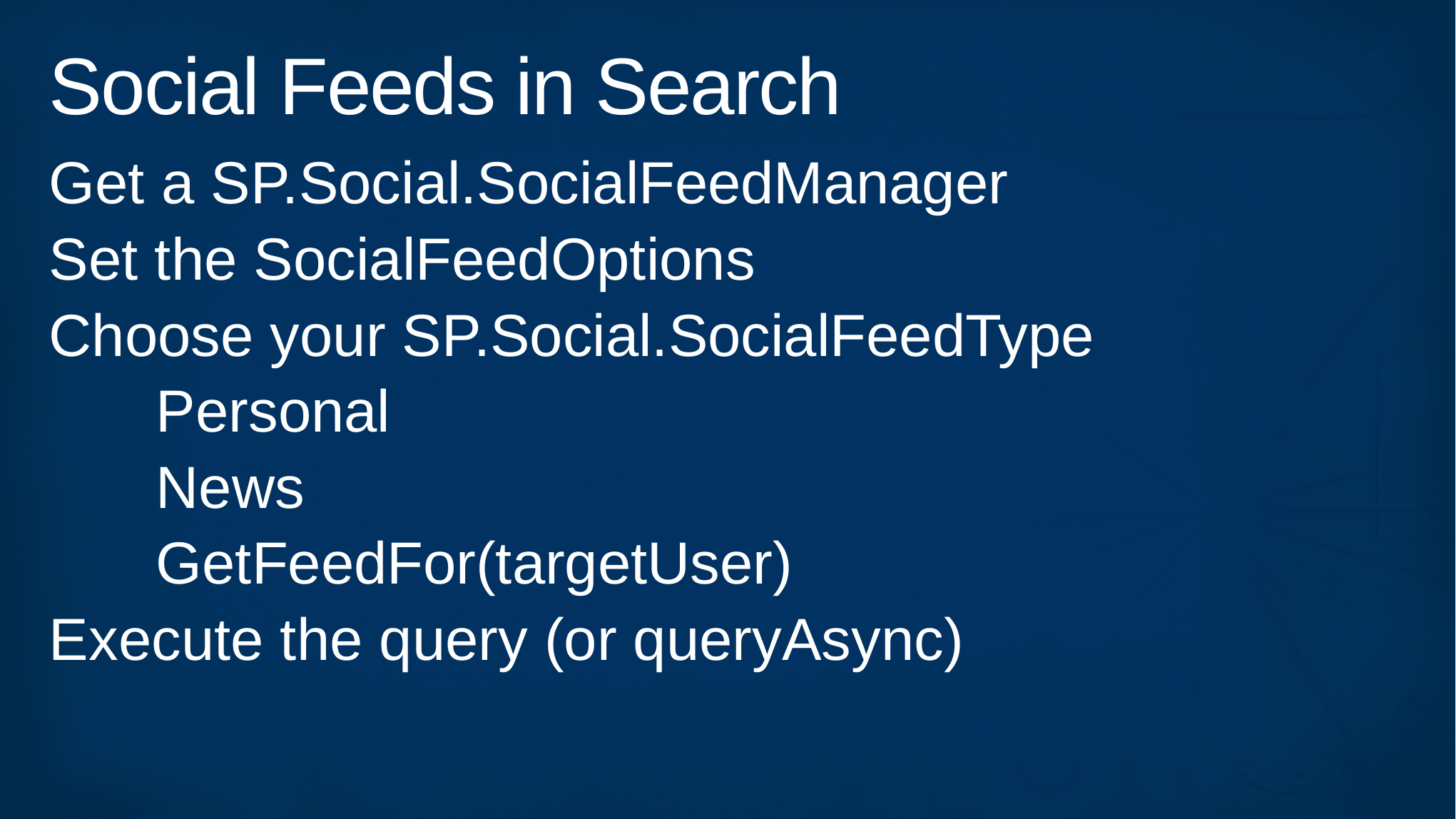

# Social Feeds in Search
Get a SP.Social.SocialFeedManager
Set the SocialFeedOptions
Choose your SP.Social.SocialFeedType
	Personal
	News
	GetFeedFor(targetUser)
Execute the query (or queryAsync)